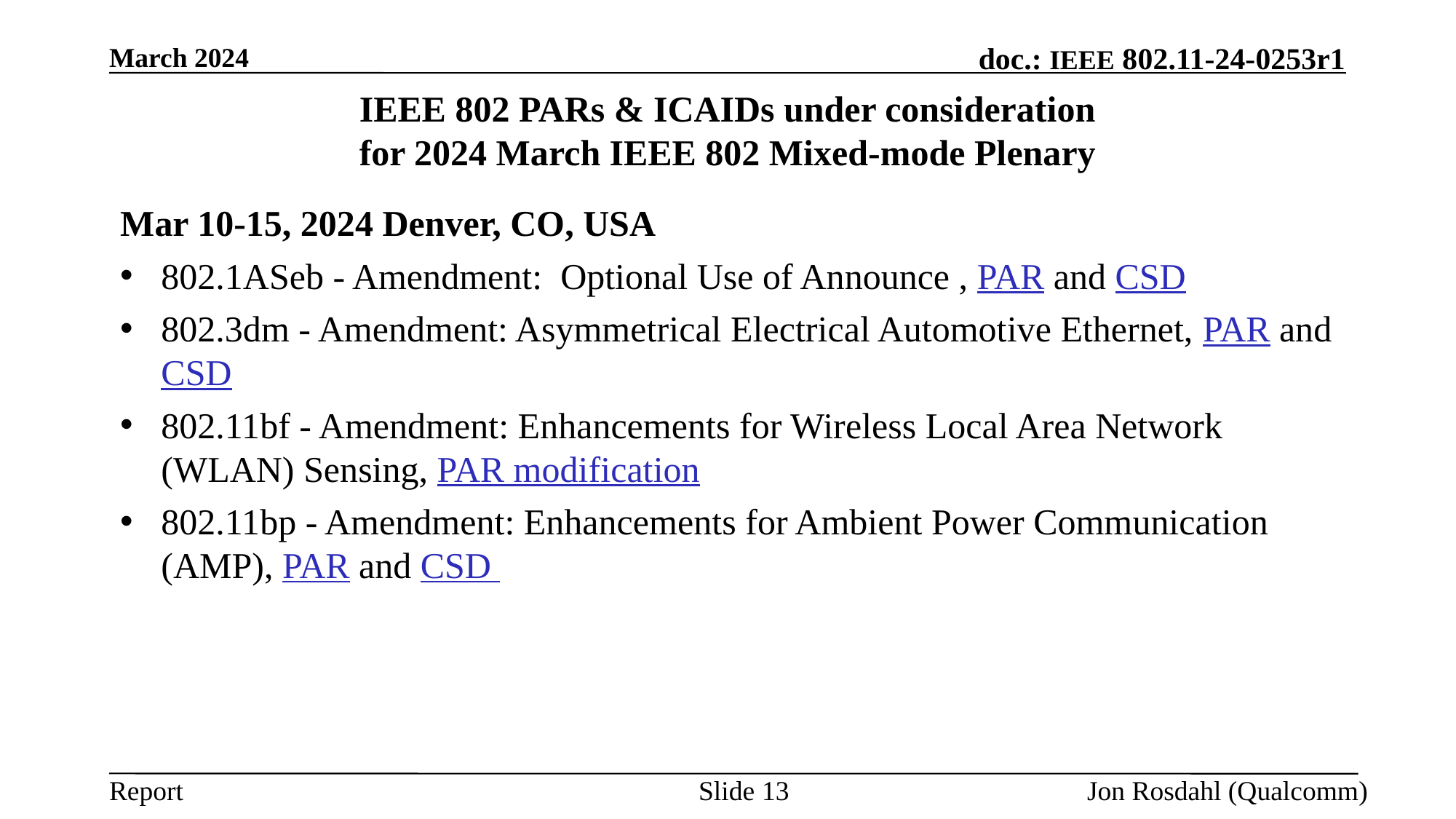

March 2024
# IEEE 802 PARs & ICAIDs under consideration for 2024 March IEEE 802 Mixed-mode Plenary
Mar 10-15, 2024 Denver, CO, USA
802.1ASeb - Amendment:  Optional Use of Announce , PAR and CSD
802.3dm - Amendment: Asymmetrical Electrical Automotive Ethernet, PAR and CSD
802.11bf - Amendment: Enhancements for Wireless Local Area Network (WLAN) Sensing, PAR modification
802.11bp - Amendment: Enhancements for Ambient Power Communication (AMP), PAR and CSD

Slide 13
Jon Rosdahl (Qualcomm)